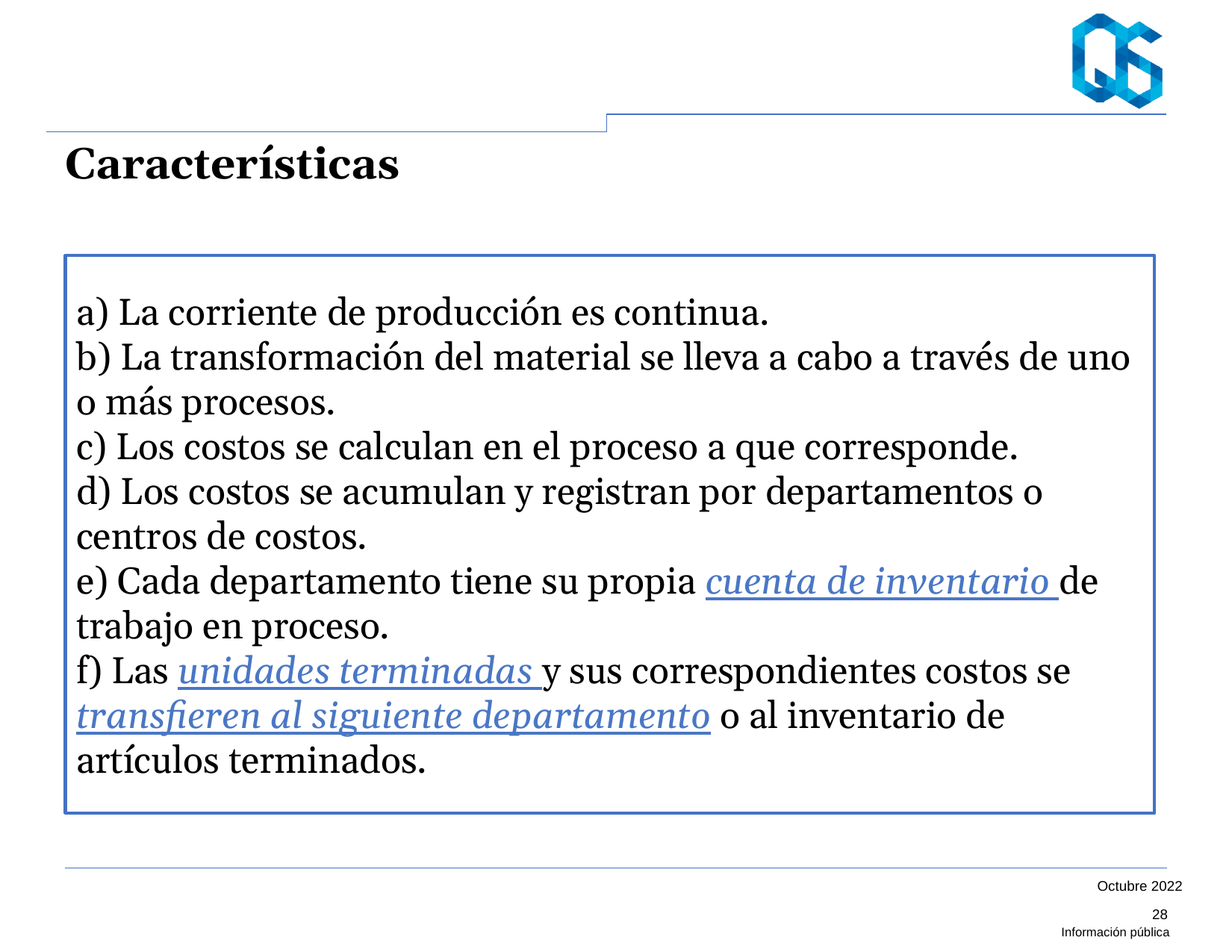

# Características
Utiliza la caja del ‘Divider’ abajo para que el título de la diapositiva aparezca en la página de índice así como la página de índice al comienzo de cada sección
Por favor sigue estos pasos:
Teclea ‘Divider’ en la caja de control de abajo.
Haz click en Smart ‘Divider’ en la barra de herramientas.
Inserta el texto que quieres que aparezca en el índice y selecciona el nivel de ‘Divider’.
Haz click en ‘Update’. El título de diapositiva debería aparecer en todos los índices.
Para suprimir el título de la slide del índice, borra el texto en la caja de ‘Divider’ y haz click en ‘Update’
a) La corriente de producción es continua.
b) La transformación del material se lleva a cabo a través de uno o más procesos.
c) Los costos se calculan en el proceso a que corresponde.
d) Los costos se acumulan y registran por departamentos o centros de costos.
e) Cada departamento tiene su propia cuenta de inventario de trabajo en proceso.
f) Las unidades terminadas y sus correspondientes costos se transfieren al siguiente departamento o al inventario de artículos terminados.
Divider
28